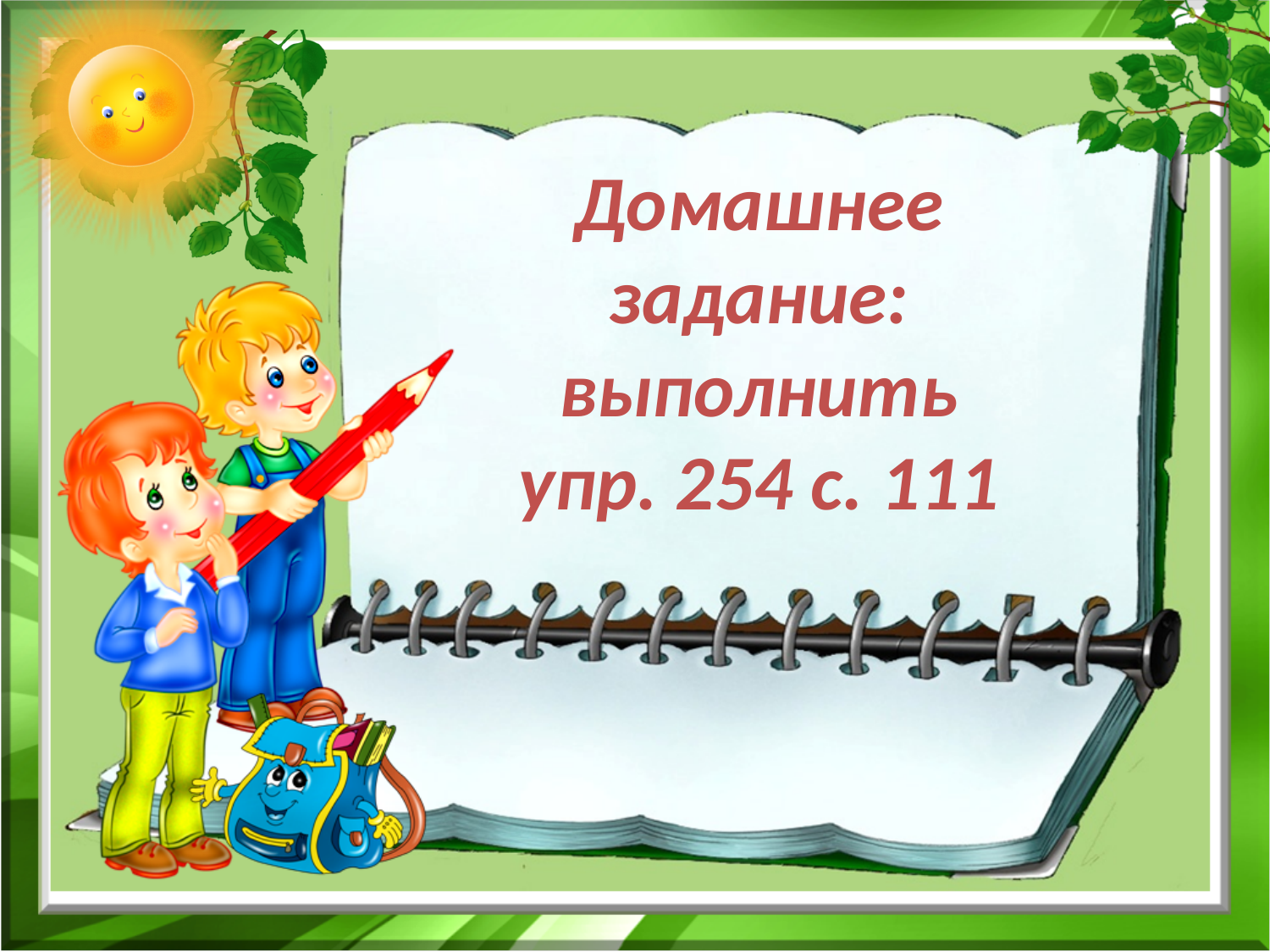

# Домашнее задание: выполнить упр. 254 с. 111